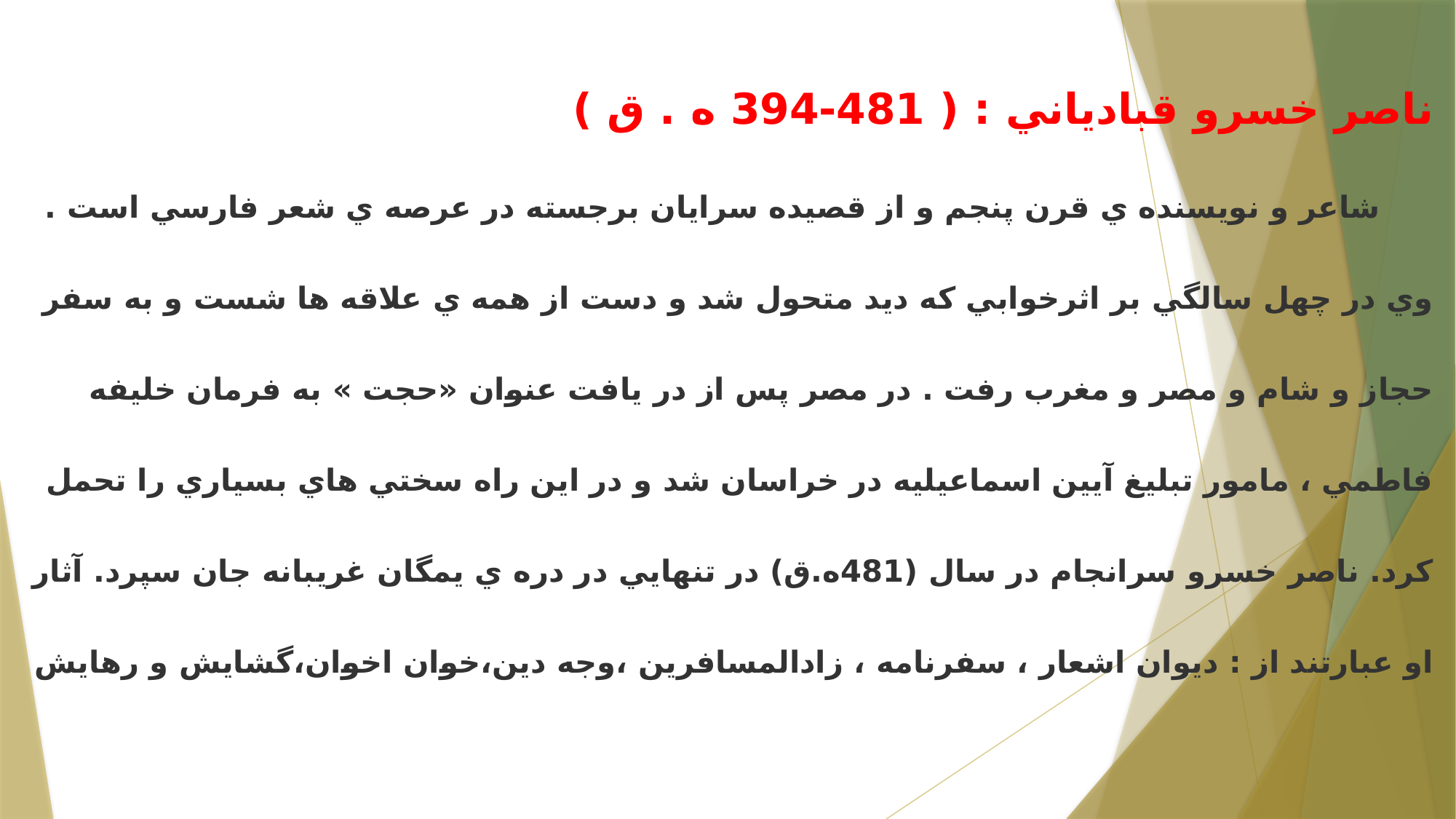

# ناصر خسرو قبادياني : ( 481-394 ه . ق )      شاعر و نويسنده ي قرن پنجم و از قصيده سرايان برجسته در عرصه ي شعر فارسي است . وي در چهل سالگي بر اثرخوابي كه ديد متحول شد و دست از همه ي علاقه ها شست و به سفر حجاز و شام و مصر و مغرب رفت . در مصر پس از در يافت عنوان «حجت » به فرمان خليفه فاطمي ، مامور تبليغ آيين اسماعيليه در خراسان شد و در اين راه سختي هاي بسياري را تحمل كرد. ناصر خسرو سرانجام در سال (481ه.ق) در تنهايي در دره ي يمگان غريبانه جان سپرد. آثار او عبارتند از : ديوان اشعار ، سفرنامه ، زادالمسافرين ،وجه دین،خوان اخوان،گشایش و رهایش